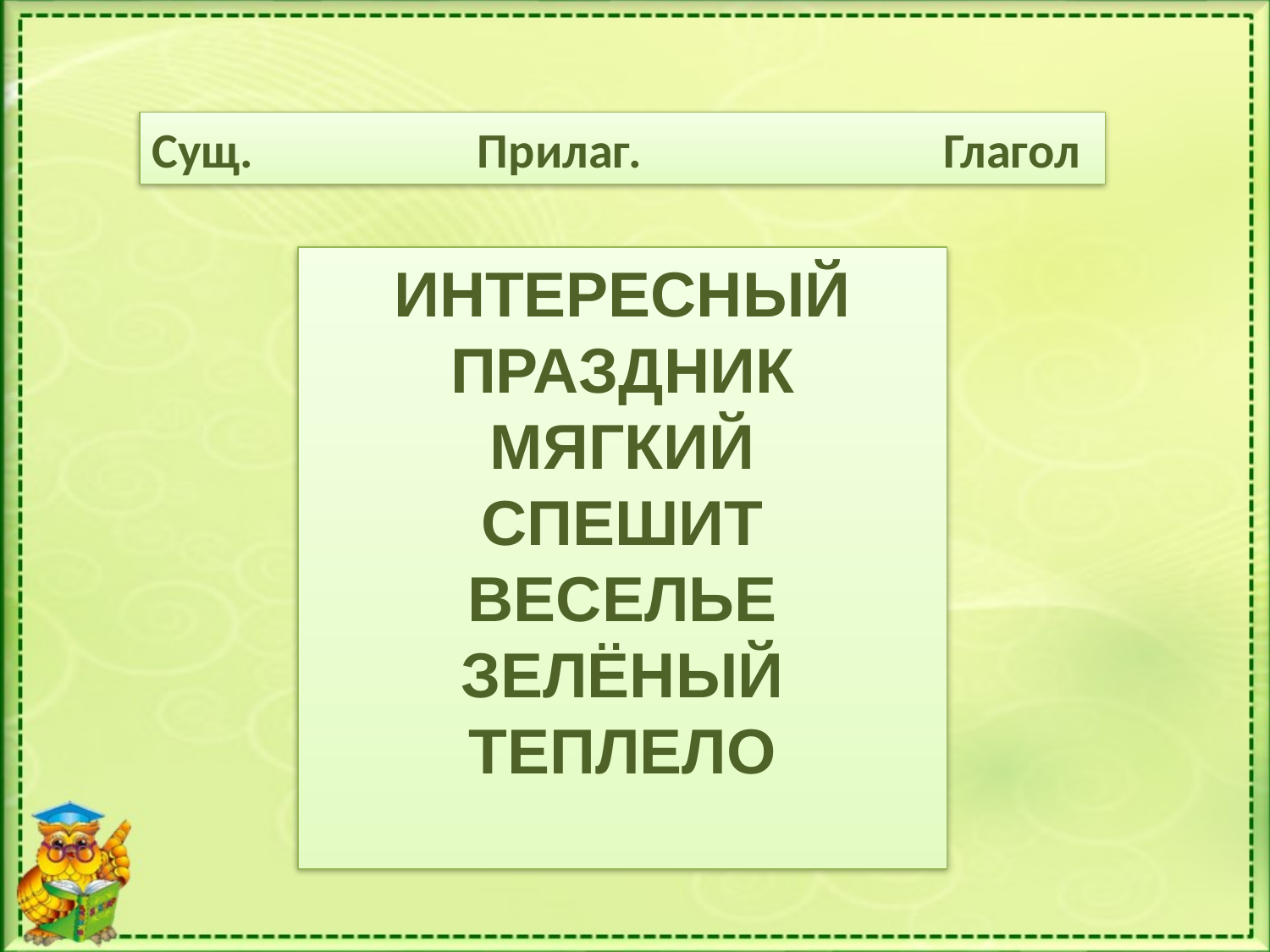

Сущ.                    Прилаг.                           Глагол
ИНТЕРЕСНЫЙ
ПРАЗДНИК
МЯГКИЙ
СПЕШИТ
ВЕСЕЛЬЕ
ЗЕЛЁНЫЙ
ТЕПЛЕЛО